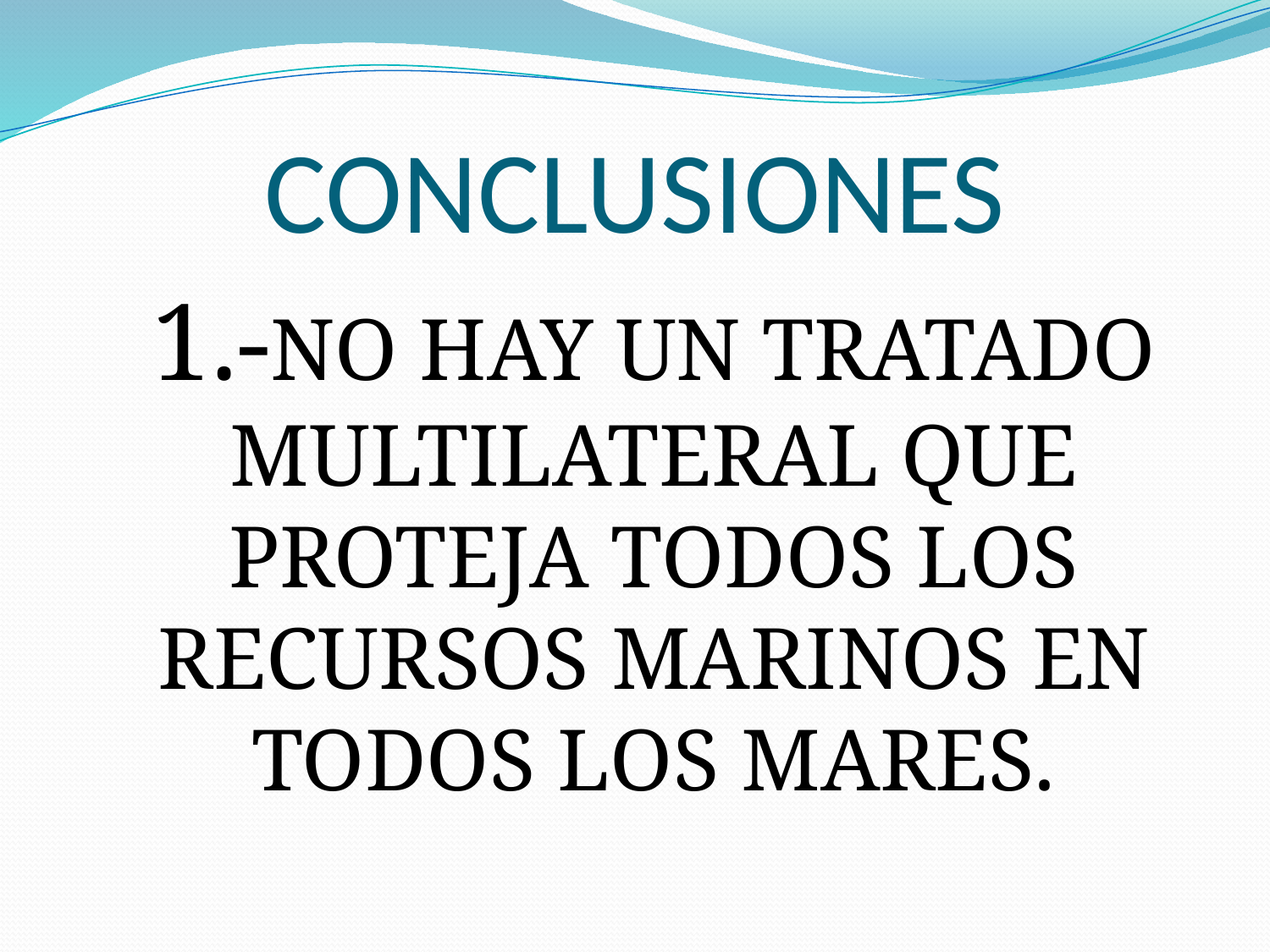

# CONCLUSIONES
	1.-NO HAY UN TRATADO MULTILATERAL QUE PROTEJA TODOS LOS RECURSOS MARINOS EN TODOS LOS MARES.